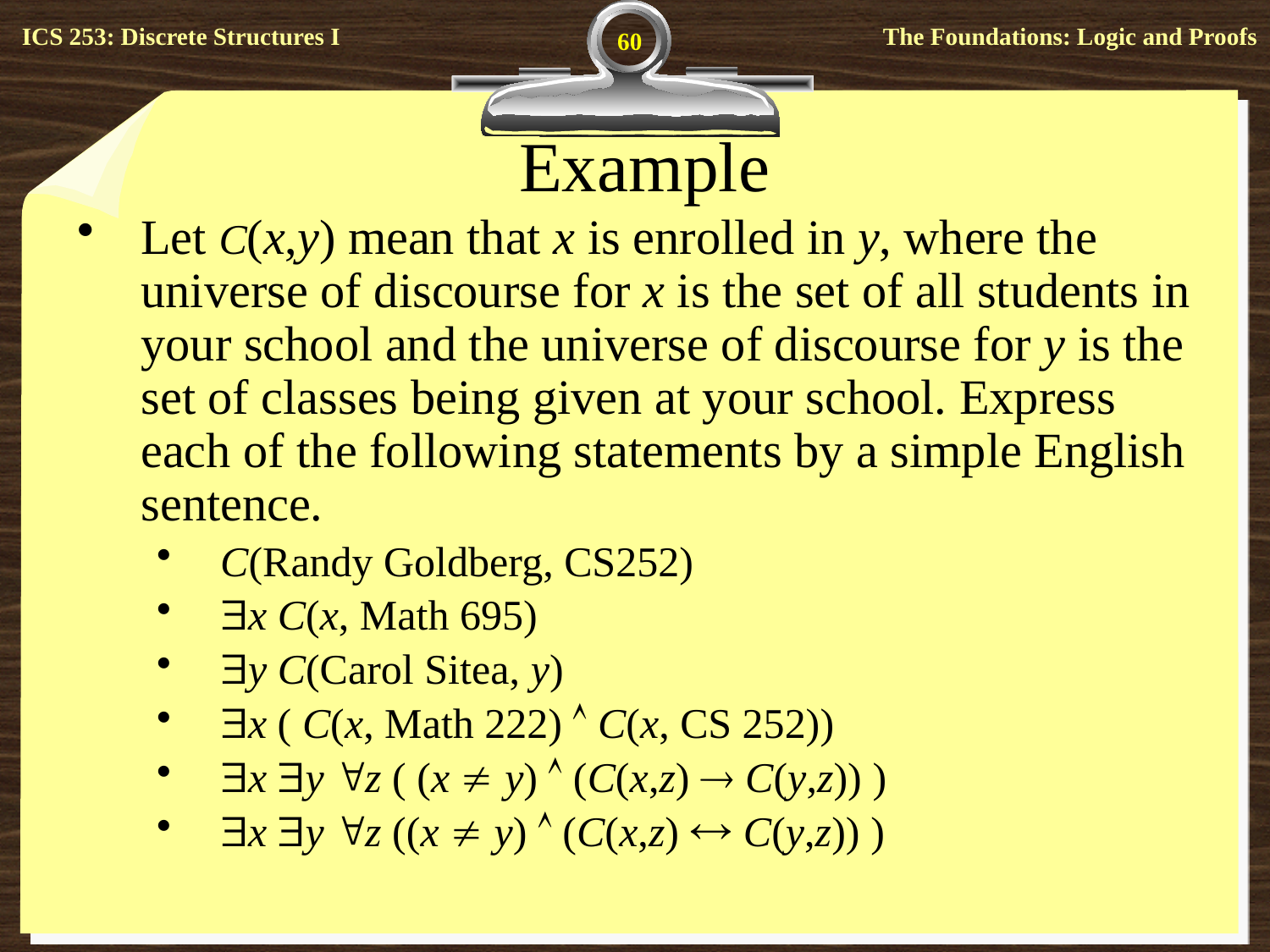

60
# Example
Let C(x,y) mean that x is enrolled in y, where the universe of discourse for x is the set of all students in your school and the universe of discourse for y is the set of classes being given at your school. Express each of the following statements by a simple English sentence.
C(Randy Goldberg, CS252)
∃x C(x, Math 695)
∃y C(Carol Sitea, y)
∃x ( C(x, Math 222) ∧ C(x, CS 252))
∃x ∃y ∀z ( (x ≠ y) ∧ (C(x,z) → C(y,z)) )
∃x ∃y ∀z ((x ≠ y) ∧ (C(x,z) ↔ C(y,z)) )